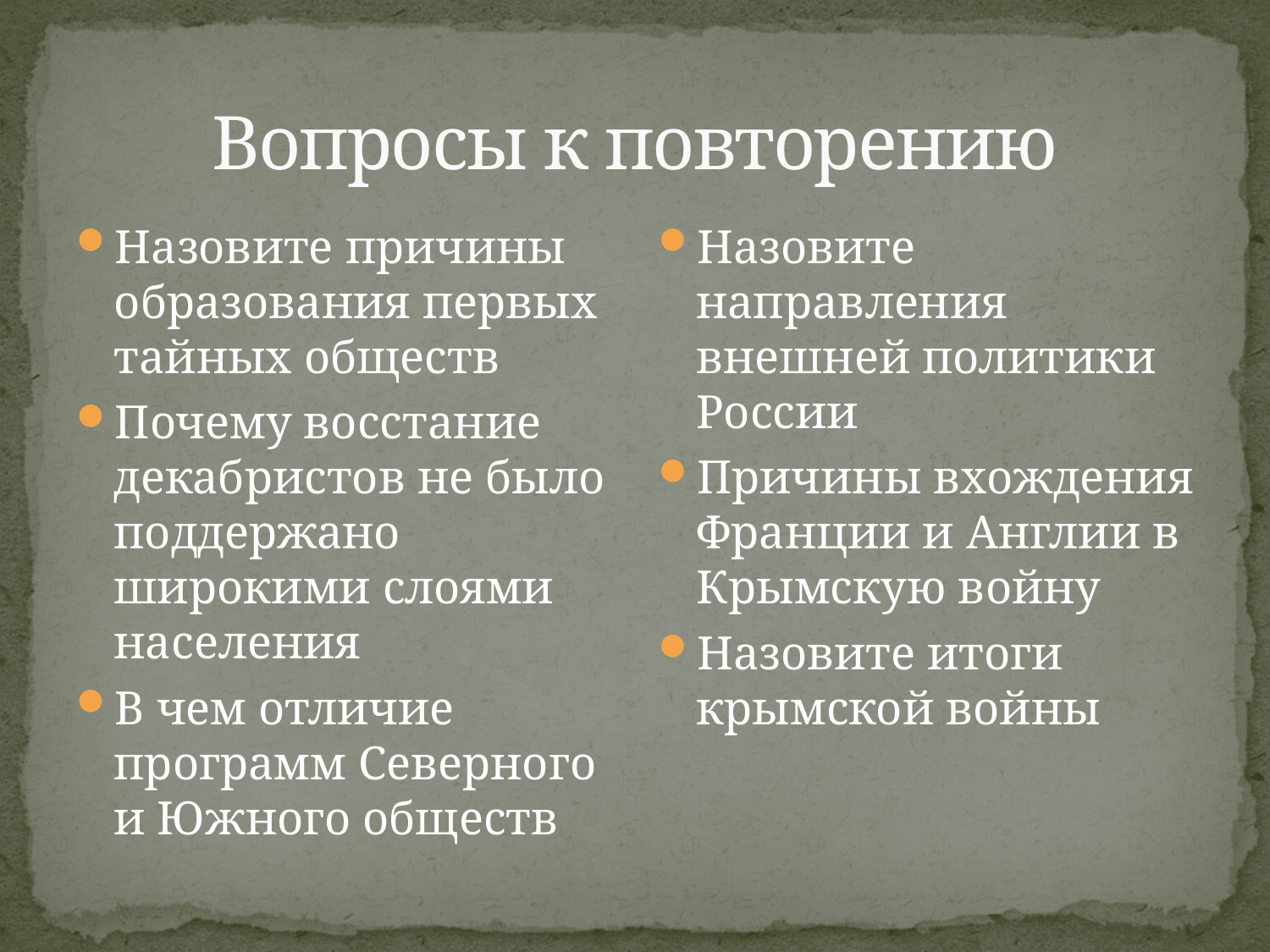

# Вопросы к повторению
Назовите причины образования первых тайных обществ
Почему восстание декабристов не было поддержано  широкими слоями населения
В чем отличие программ Северного и Южного обществ
Назовите направления внешней политики России
Причины вхождения Франции и Англии в Крымскую войну
Назовите итоги крымской войны